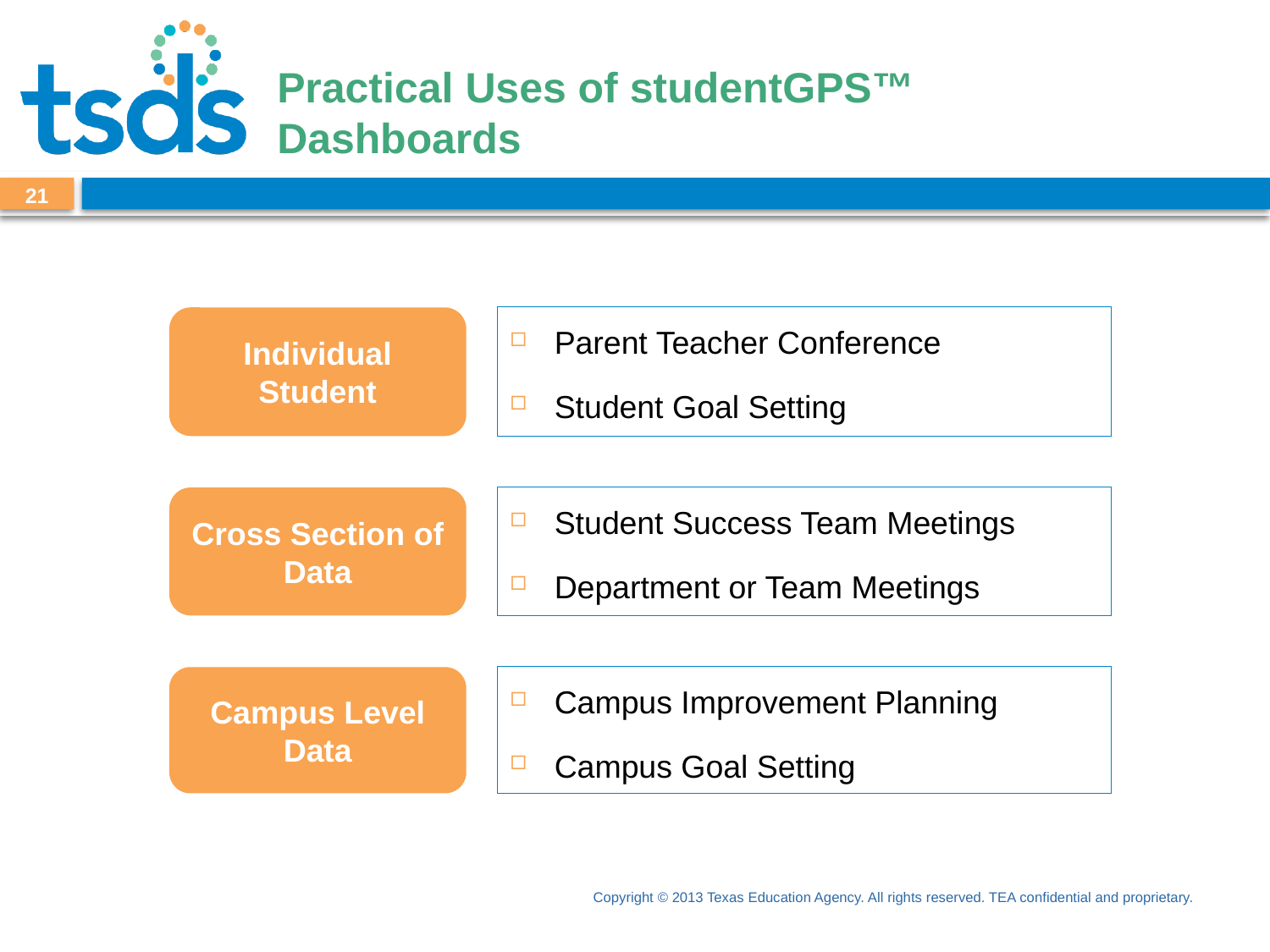

# Practical Uses of studentGPS™ Dashboards
21
Parent Teacher Conference
Student Goal Setting
Individual Student
Student Success Team Meetings
Department or Team Meetings
Cross Section of Data
Campus Improvement Planning
Campus Goal Setting
Campus Level Data